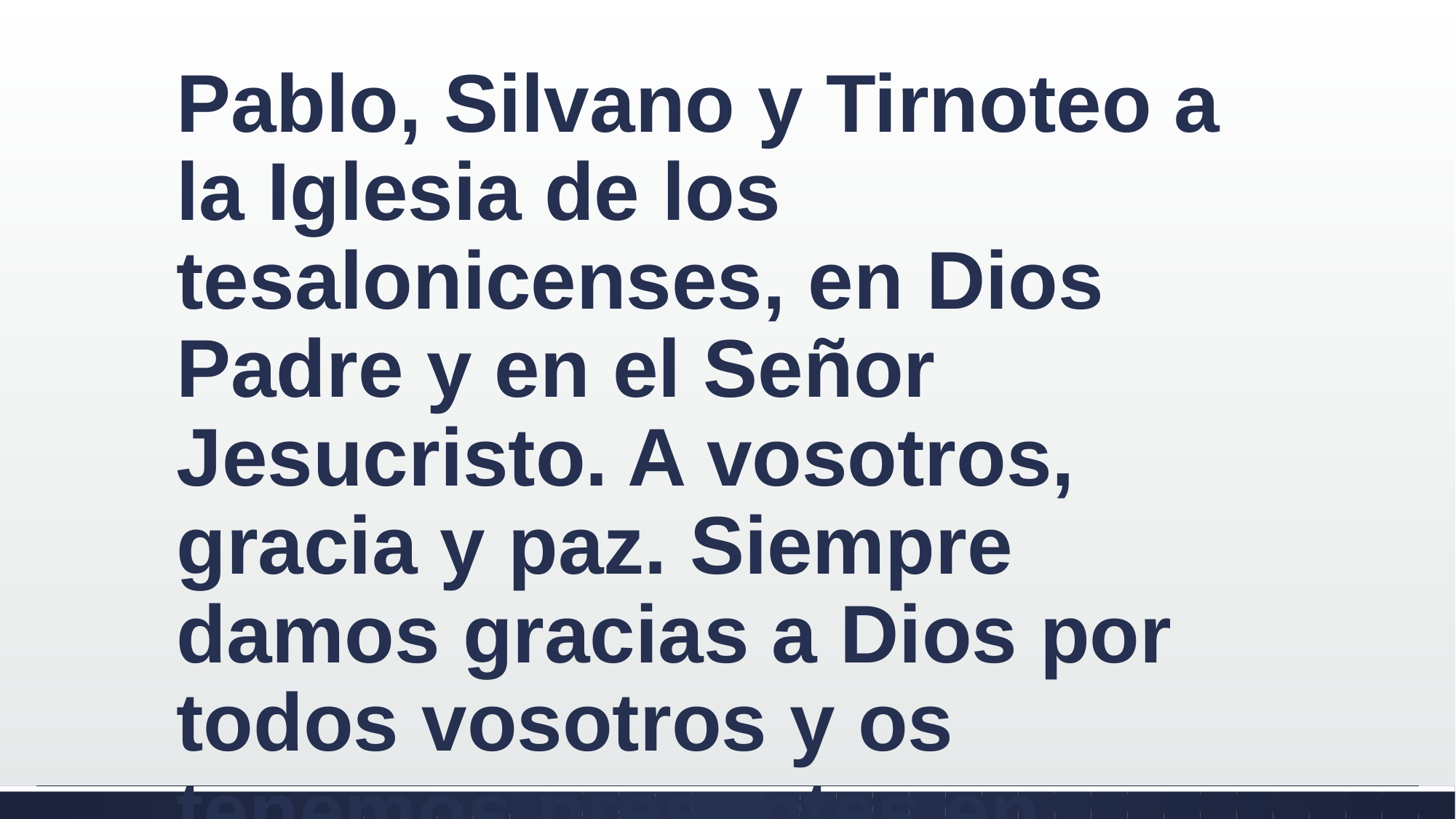

#
Pablo, Silvano y Tirnoteo a la Iglesia de los tesalonicenses, en Dios Padre y en el Señor Jesucristo. A vosotros, gracia y paz. Siempre damos gracias a Dios por todos vosotros y os tenemos presentes en nuestras oraciones.